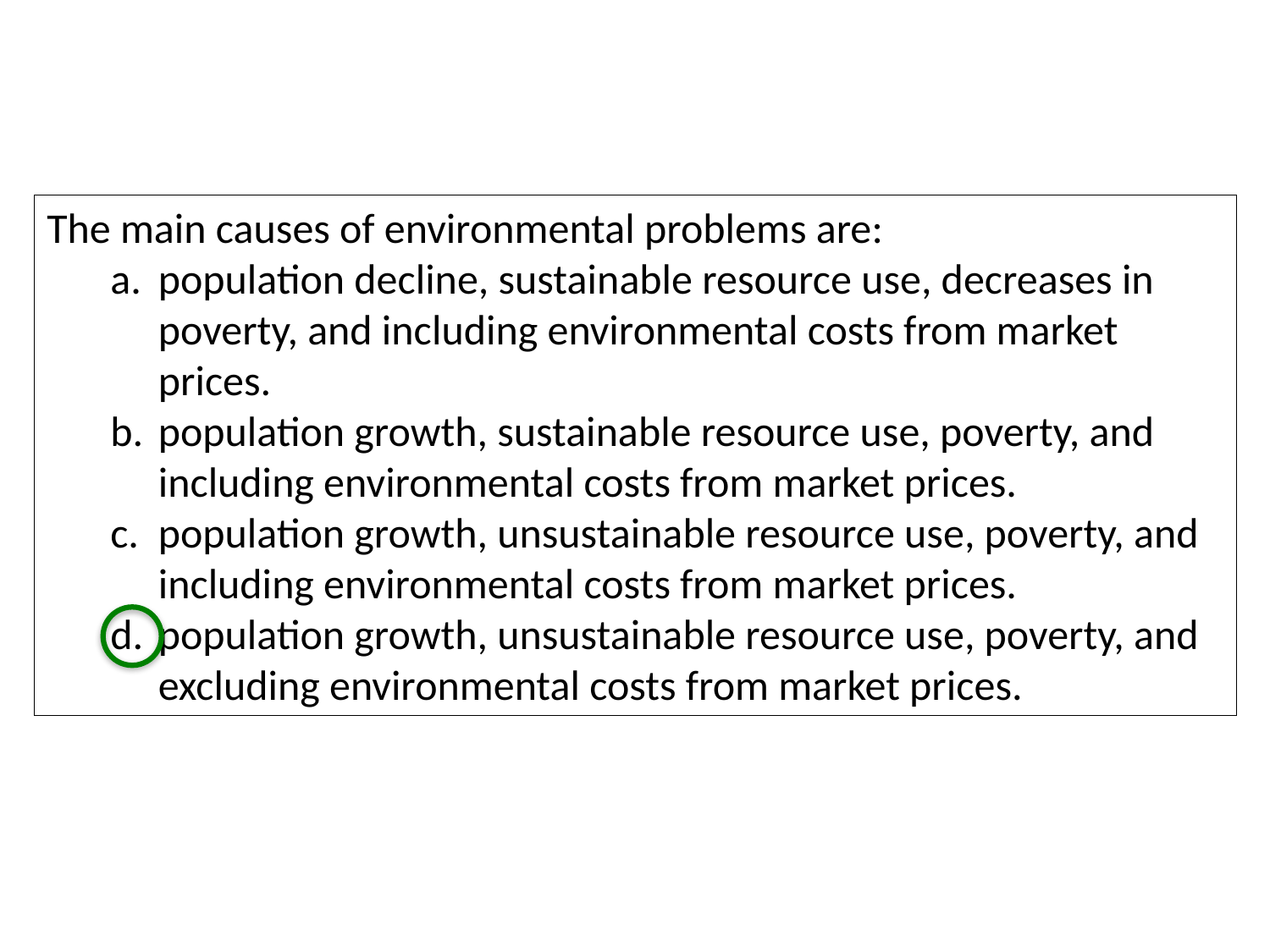

The main causes of environmental problems are:
population decline, sustainable resource use, decreases in poverty, and including environmental costs from market prices.
population growth, sustainable resource use, poverty, and including environmental costs from market prices.
population growth, unsustainable resource use, poverty, and including environmental costs from market prices.
population growth, unsustainable resource use, poverty, and excluding environmental costs from market prices.